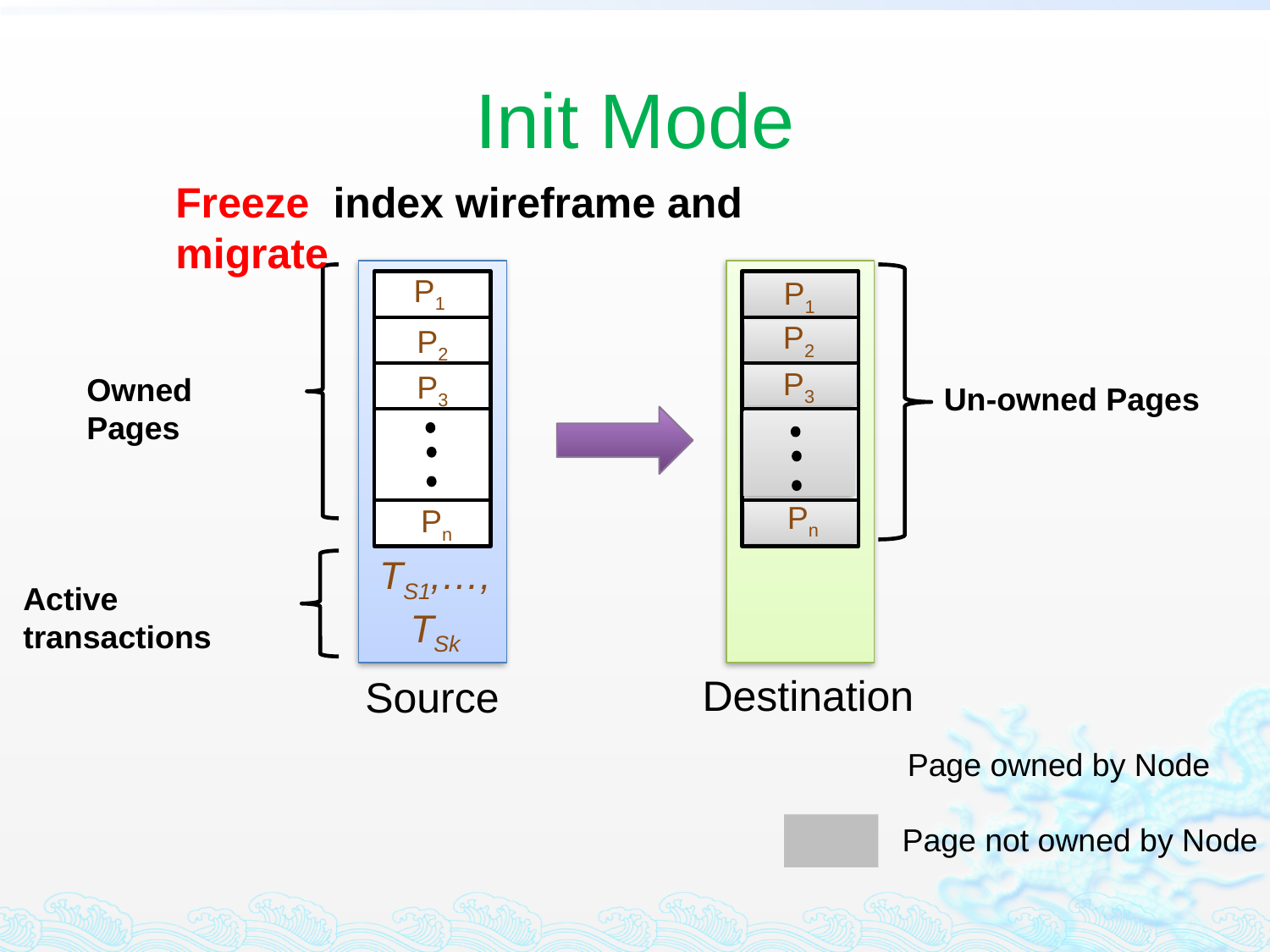

# Init Mode
Freeze  index wireframe and migrate

P1

P1

P2

P3

Pn

P2
P3
Owned Pages
Un-owned Pages

Pn
TS1,…, TSk

Active transactions
Destination
Source
Page owned by Node

Page not owned by Node